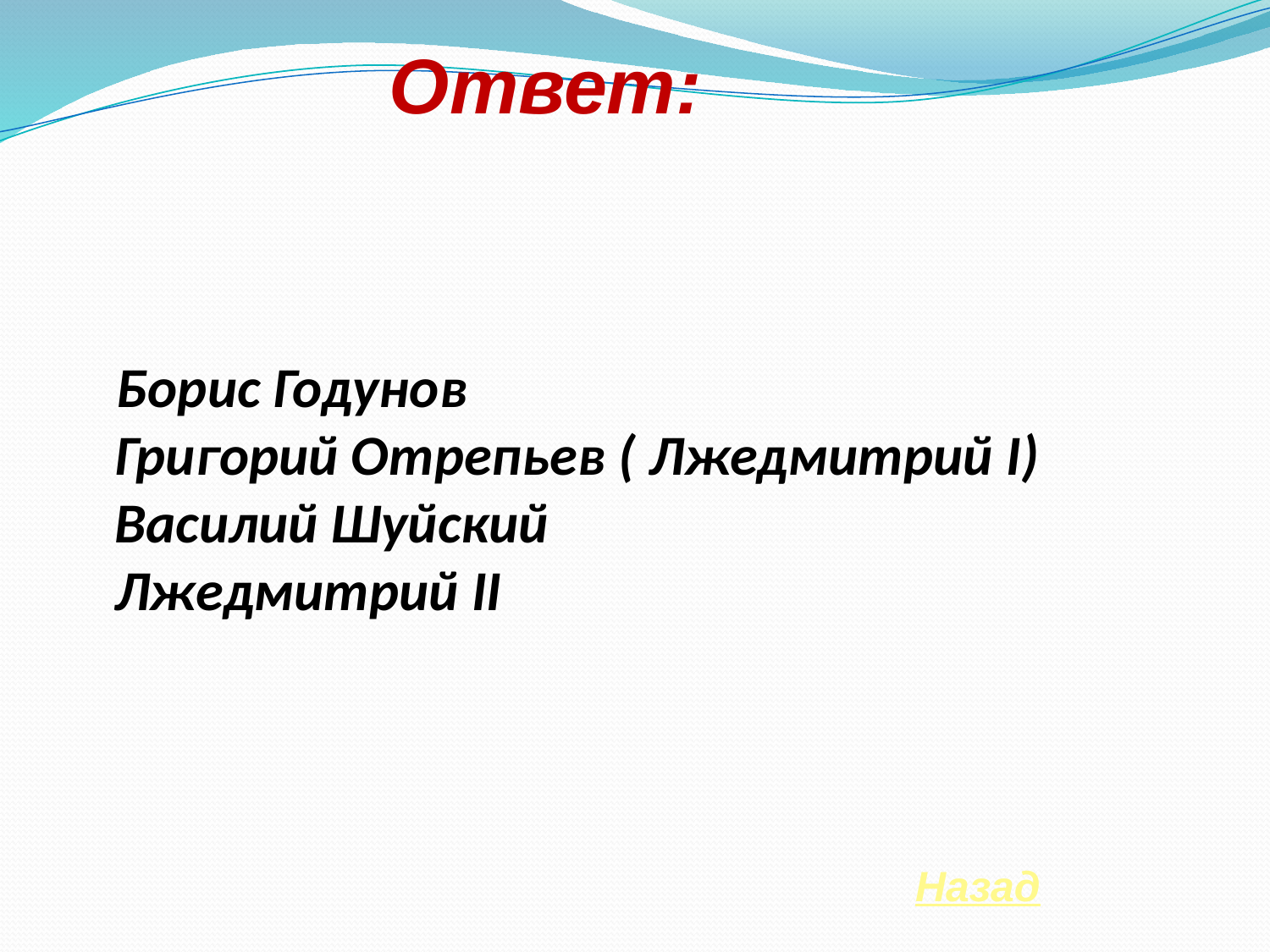

Ответ:
# Борис Годунов Григорий Отрепьев ( Лжедмитрий I) Василий Шуйский Лжедмитрий II
Назад